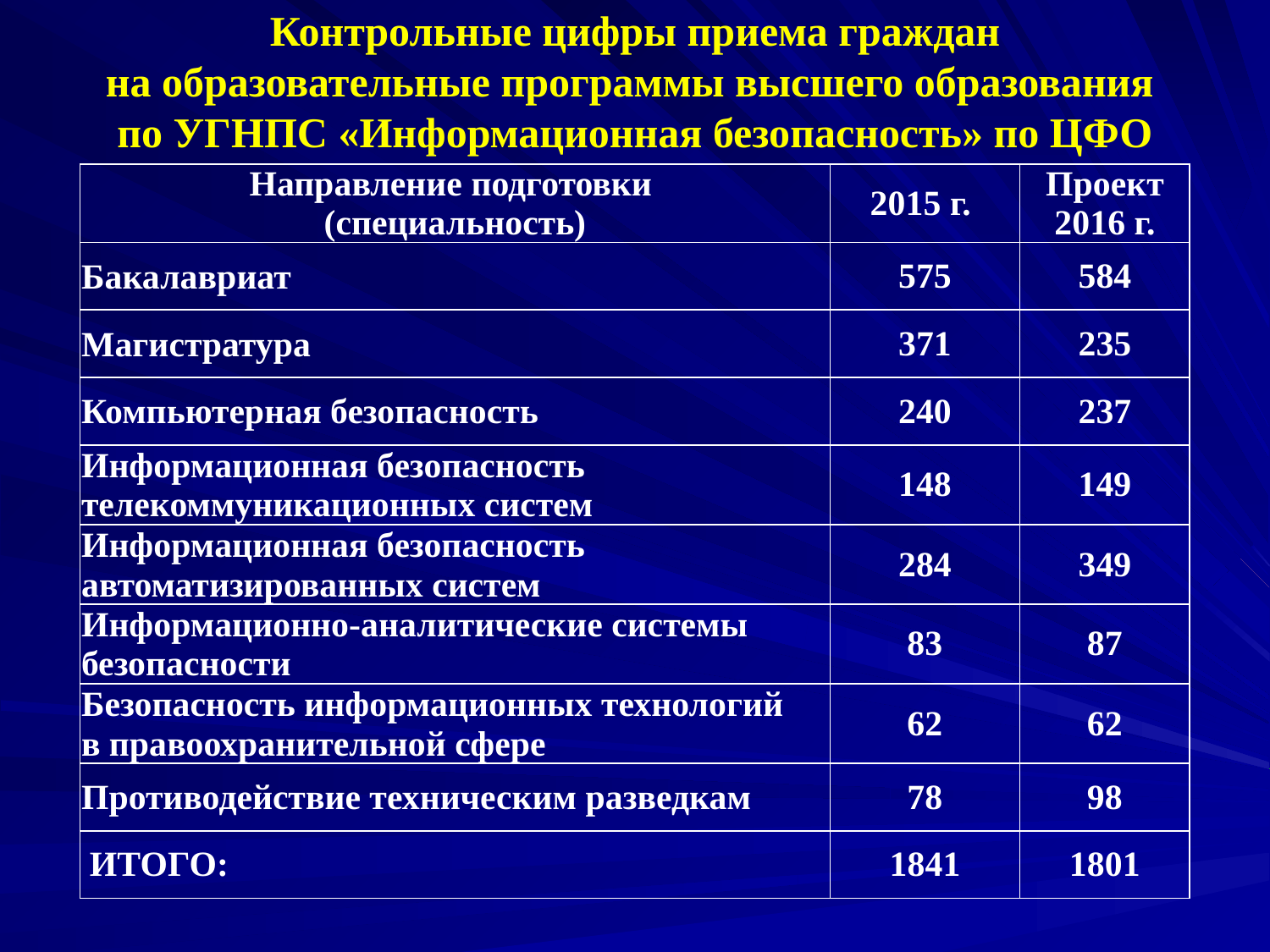

Контрольные цифры приема граждан
на образовательные программы высшего образования
по УГНПС «Информационная безопасность» по ЦФО
| Направление подготовки (специальность) | 2015 г. | Проект 2016 г. |
| --- | --- | --- |
| Бакалавриат | 575 | 584 |
| Магистратура | 371 | 235 |
| Компьютерная безопасность | 240 | 237 |
| Информационная безопасность телекоммуникационных систем | 148 | 149 |
| Информационная безопасность автоматизированных систем | 284 | 349 |
| Информационно-аналитические системы безопасности | 83 | 87 |
| Безопасность информационных технологий в правоохранительной сфере | 62 | 62 |
| Противодействие техническим разведкам | 78 | 98 |
| ИТОГО: | 1841 | 1801 |